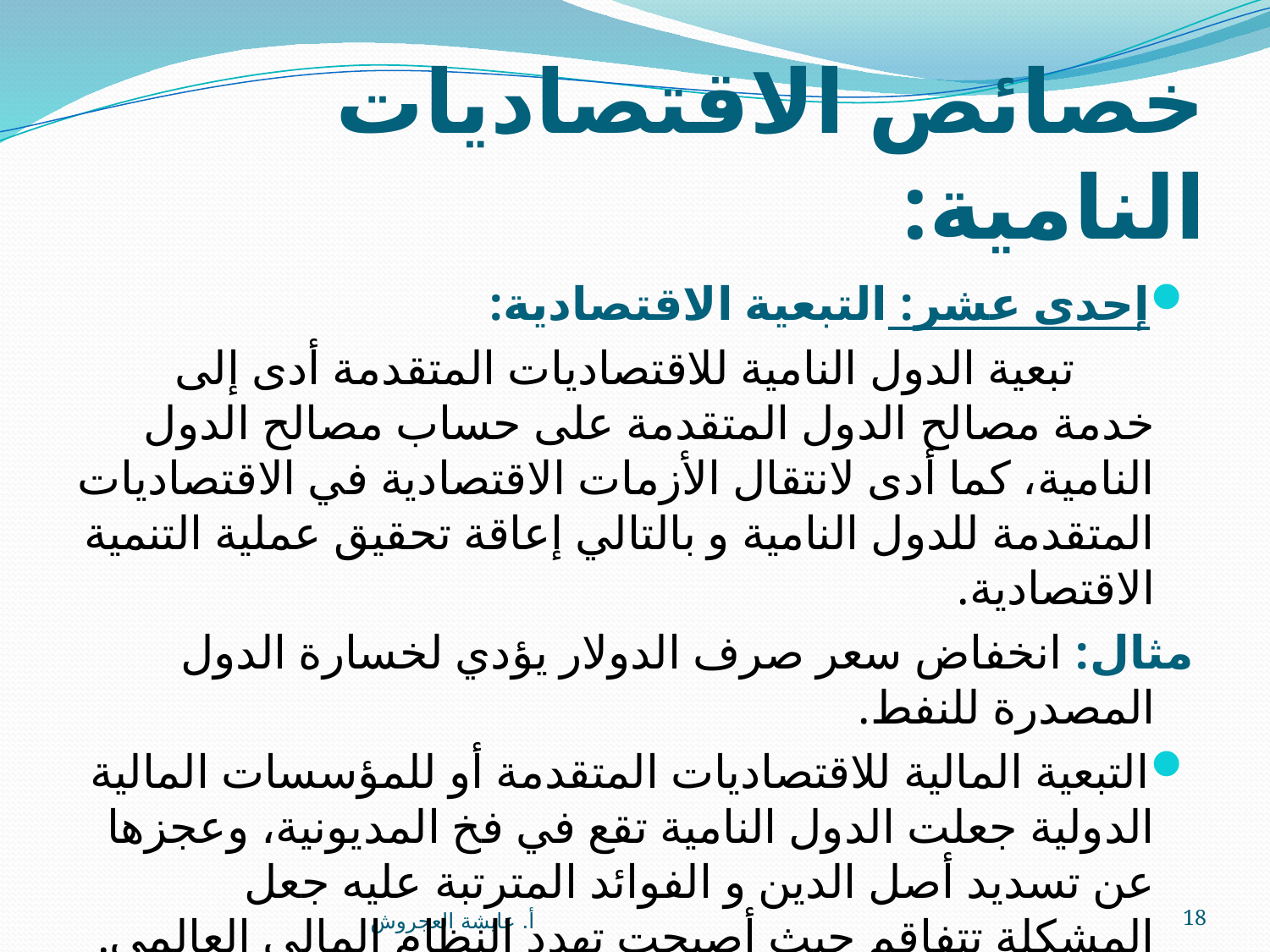

# خصائص الاقتصاديات النامية:
إحدى عشر: التبعية الاقتصادية:
          تبعية الدول النامية للاقتصاديات المتقدمة أدى إلى خدمة مصالح الدول المتقدمة على حساب مصالح الدول النامية، كما أدى لانتقال الأزمات الاقتصادية في الاقتصاديات المتقدمة للدول النامية و بالتالي إعاقة تحقيق عملية التنمية الاقتصادية.
مثال: انخفاض سعر صرف الدولار يؤدي لخسارة الدول المصدرة للنفط.
التبعية المالية للاقتصاديات المتقدمة أو للمؤسسات المالية الدولية جعلت الدول النامية تقع في فخ المديونية، وعجزها عن تسديد أصل الدين و الفوائد المترتبة عليه جعل المشكلة تتفاقم حيث أصبحت تهدد النظام المالي العالمي.
أ. عايشة العجروش
18